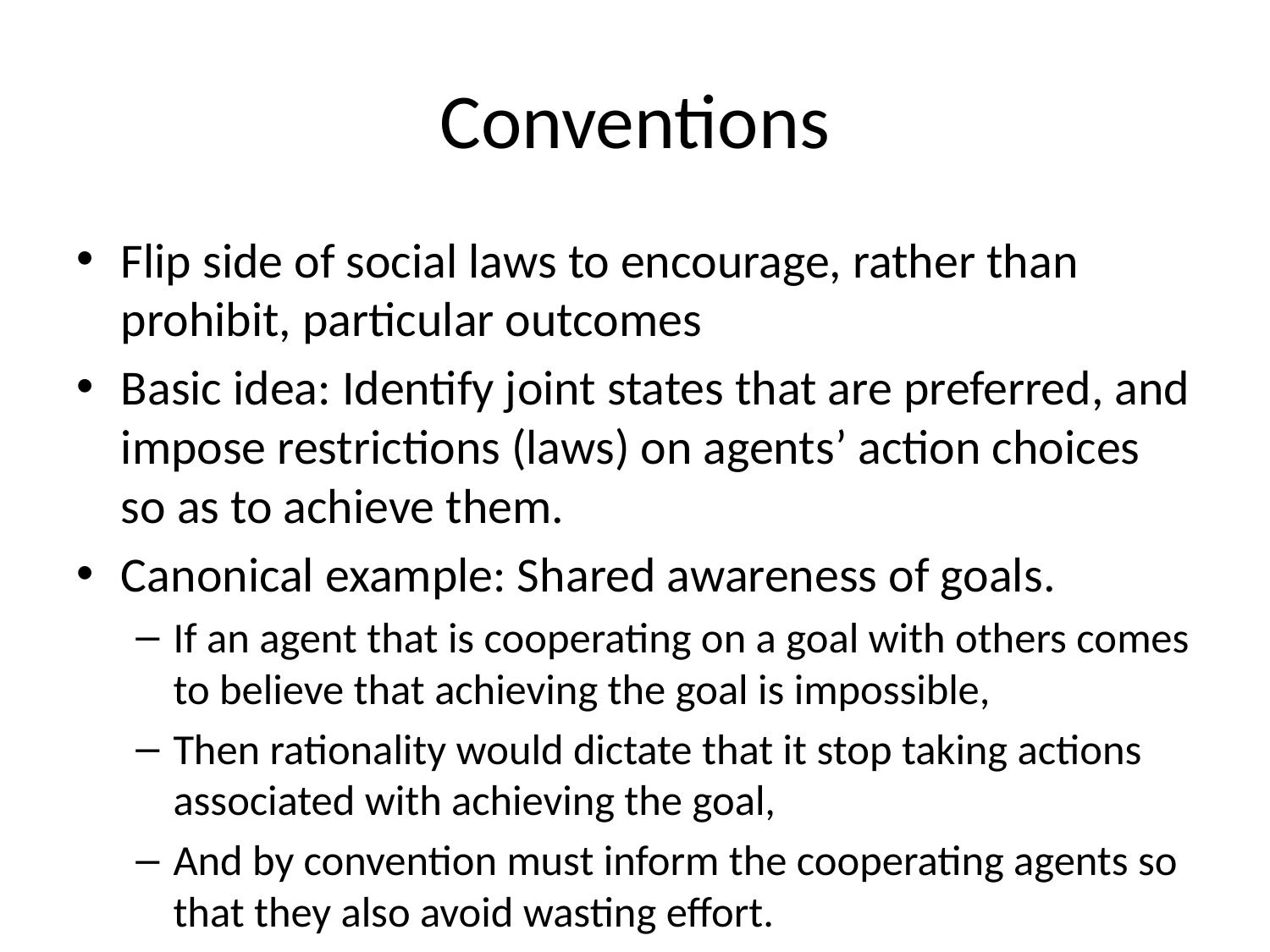

# Conventions
Flip side of social laws to encourage, rather than prohibit, particular outcomes
Basic idea: Identify joint states that are preferred, and impose restrictions (laws) on agents’ action choices so as to achieve them.
Canonical example: Shared awareness of goals.
If an agent that is cooperating on a goal with others comes to believe that achieving the goal is impossible,
Then rationality would dictate that it stop taking actions associated with achieving the goal,
And by convention must inform the cooperating agents so that they also avoid wasting effort.